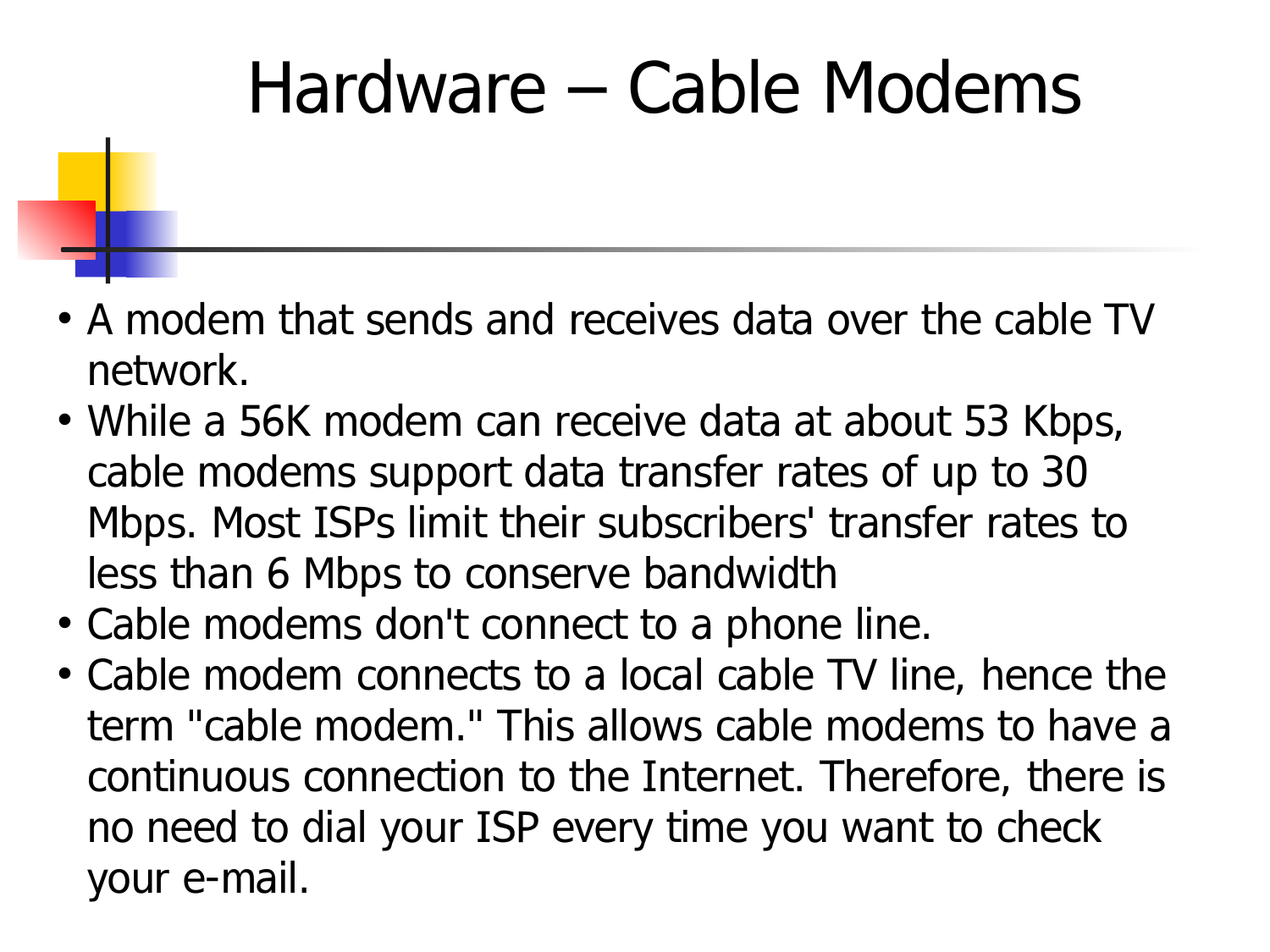

Hardware – Cable Modems
A modem that sends and receives data over the cable TV network.
While a 56K modem can receive data at about 53 Kbps, cable modems support data transfer rates of up to 30 Mbps. Most ISPs limit their subscribers' transfer rates to less than 6 Mbps to conserve bandwidth
Cable modems don't connect to a phone line.
Cable modem connects to a local cable TV line, hence the term "cable modem." This allows cable modems to have a continuous connection to the Internet. Therefore, there is no need to dial your ISP every time you want to check your e-mail.